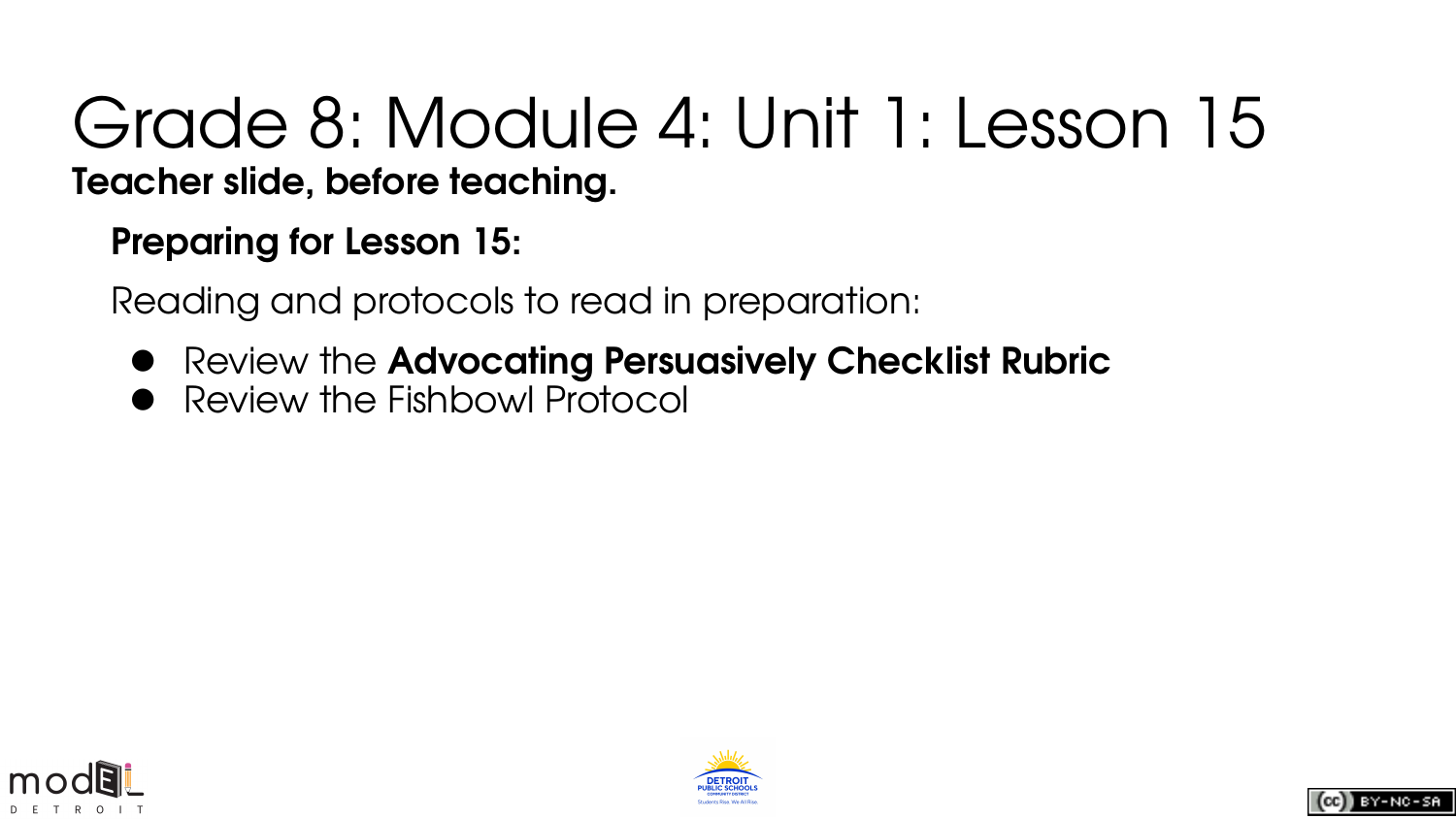

# Grade 8: Module 4: Unit 1: Lesson 15
Teacher slide, before teaching.

Preparing for Lesson 15:
Reading and protocols to read in preparation:
Review the Advocating Persuasively Checklist Rubric
Review the Fishbowl Protocol